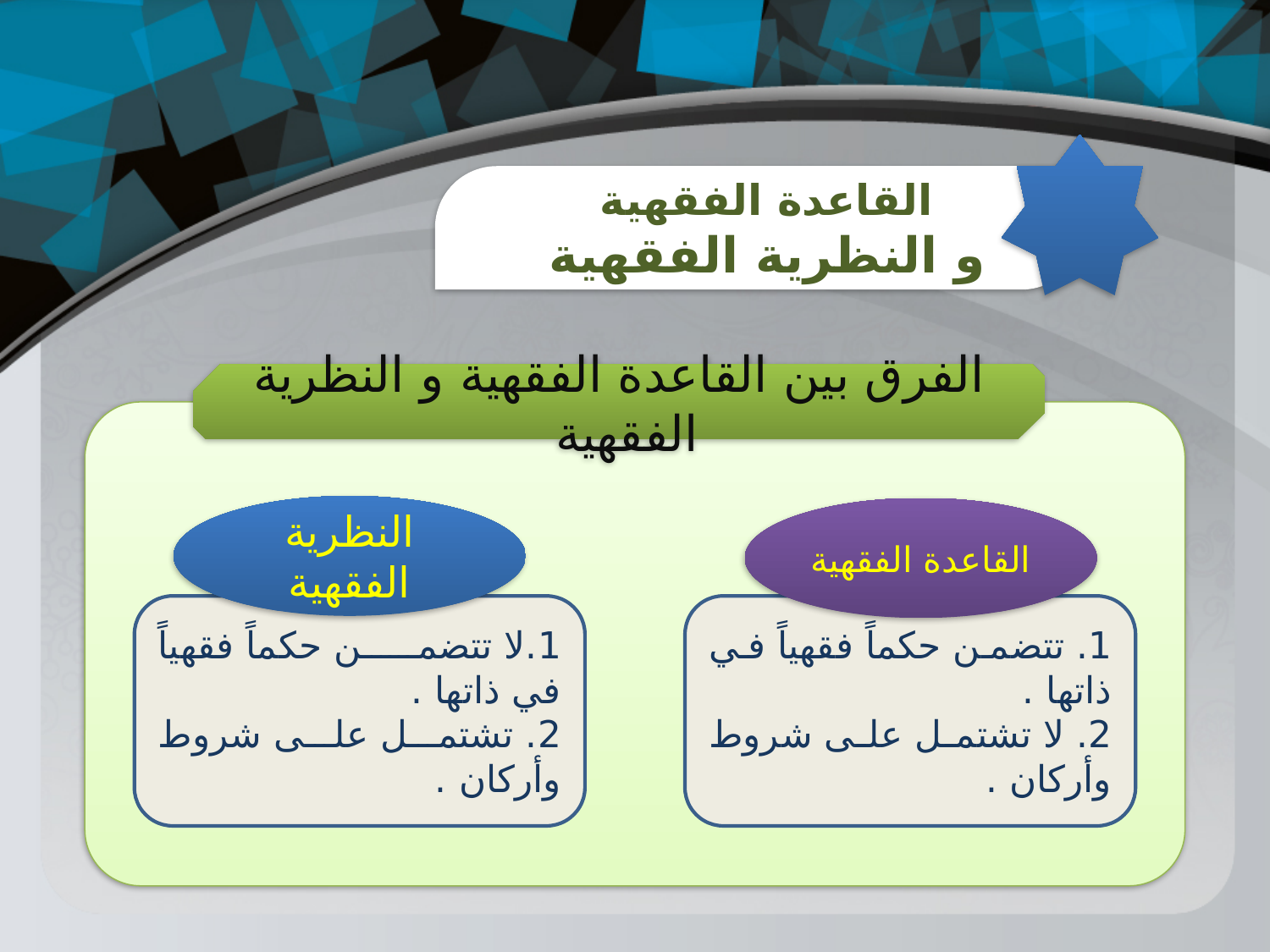

القاعدة الفقهية
و النظرية الفقهية
الفرق بين القاعدة الفقهية و النظرية الفقهية

النظرية الفقهية
القاعدة الفقهية
1.لا تتضمن حكماً فقهياً في ذاتها .
2. تشتمل على شروط وأركان .
1. تتضمن حكماً فقهياً في ذاتها .
2. لا تشتمل على شروط وأركان .